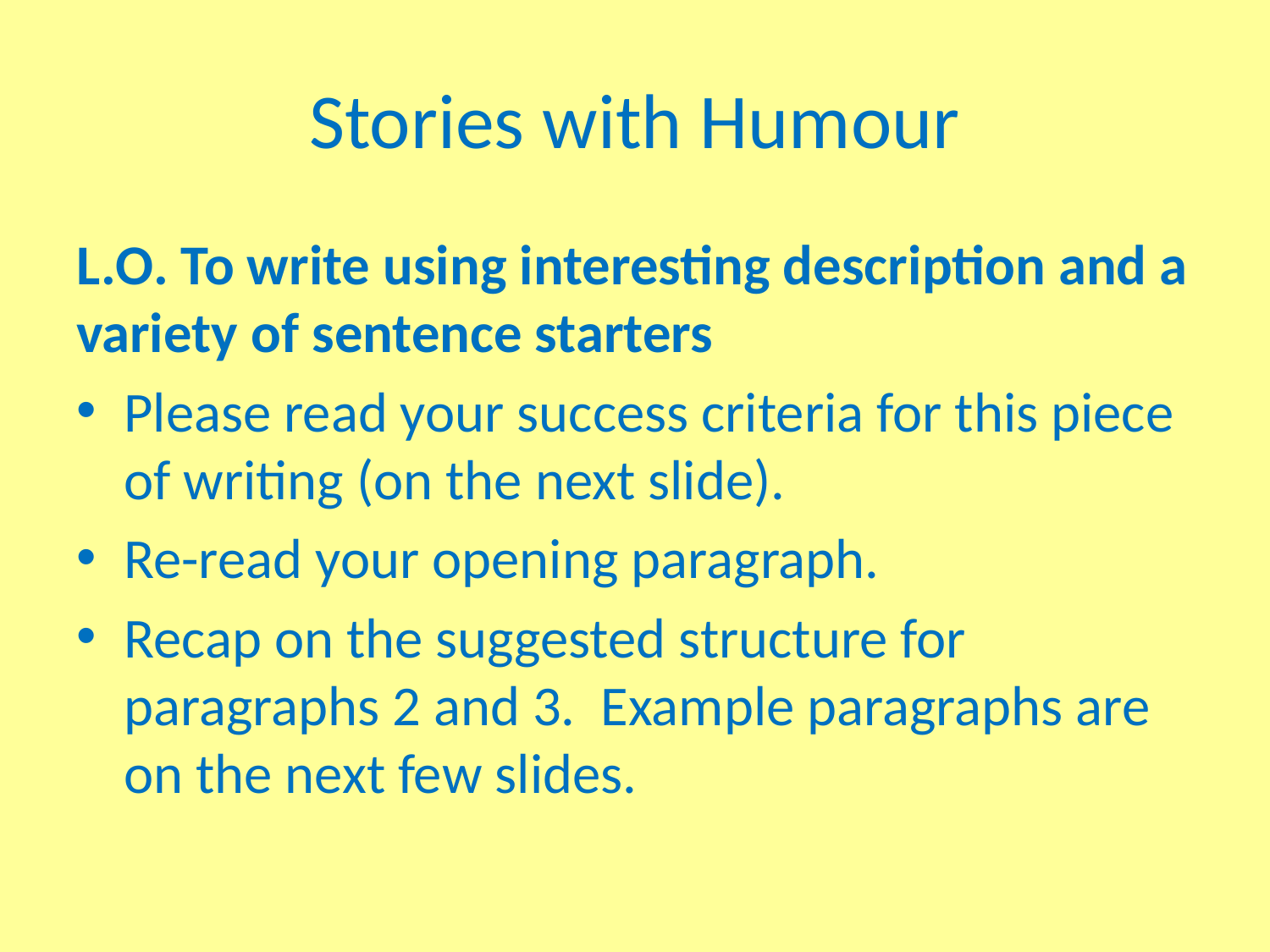

# Stories with Humour
L.O. To write using interesting description and a variety of sentence starters
Please read your success criteria for this piece of writing (on the next slide).
Re-read your opening paragraph.
Recap on the suggested structure for paragraphs 2 and 3.  Example paragraphs are on the next few slides.